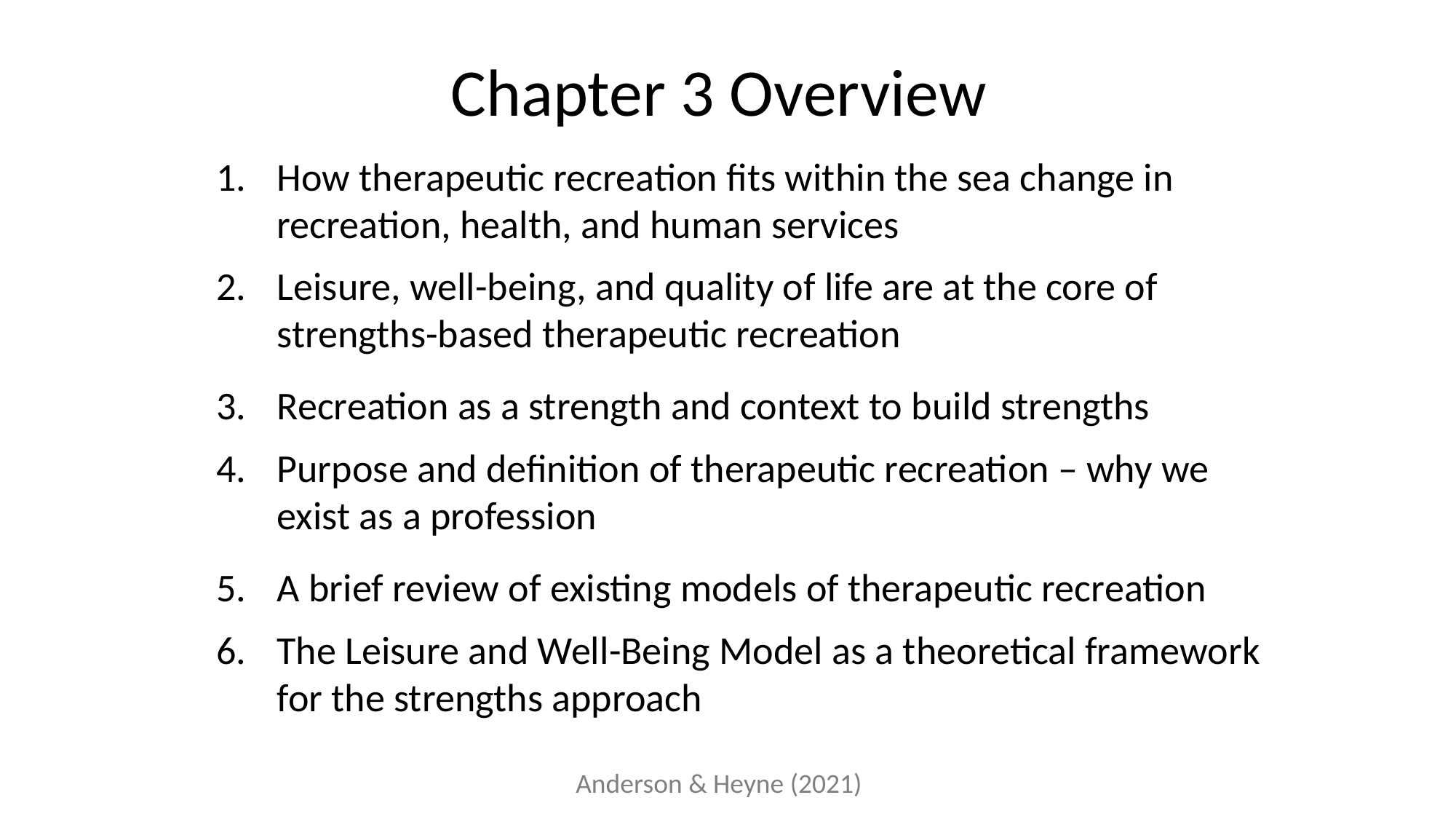

# Chapter 3 Overview
How therapeutic recreation fits within the sea change in recreation, health, and human services
Leisure, well-being, and quality of life are at the core of strengths-based therapeutic recreation
Recreation as a strength and context to build strengths
Purpose and definition of therapeutic recreation – why we exist as a profession
A brief review of existing models of therapeutic recreation
The Leisure and Well-Being Model as a theoretical framework for the strengths approach
Anderson & Heyne (2021)